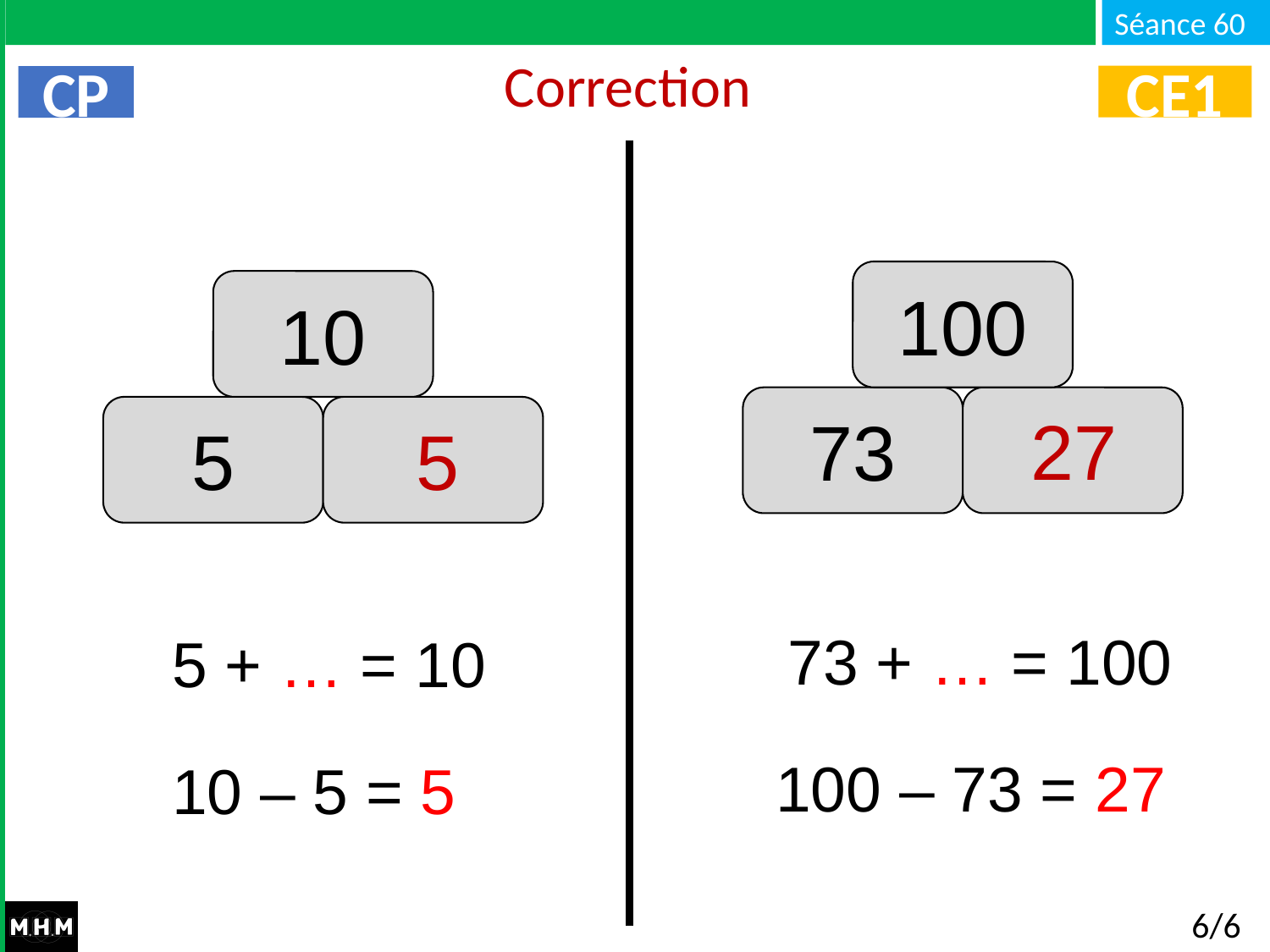

# Correction
CE1
CP
100
10

73
27

5
5
73 + … = 100
5 + … = 10
100 – 73 = 27
10 – 5 = 5
6/6